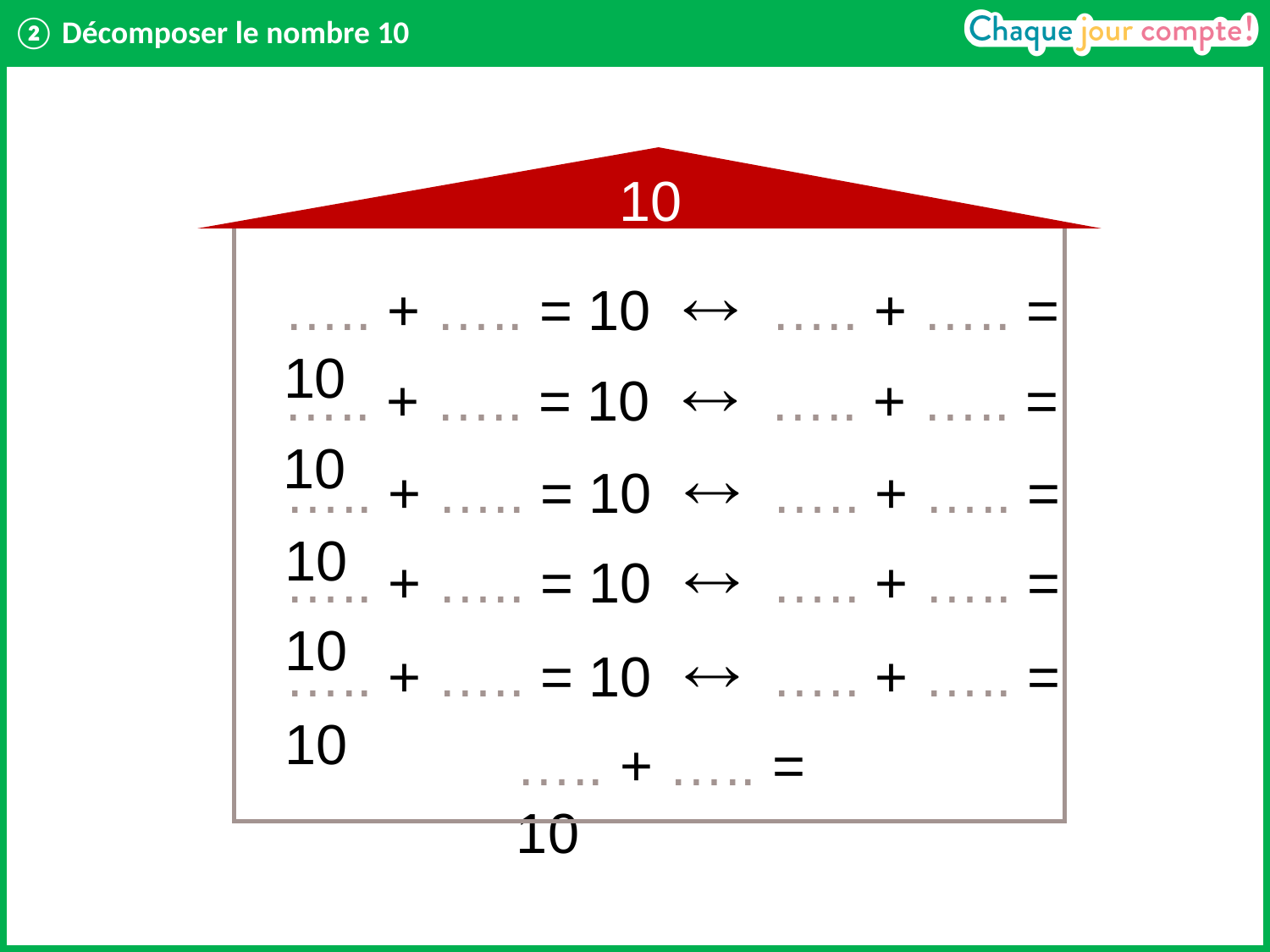

# ② Décomposer le nombre 10
10

….. + ….. = 10  ↔  ….. + ….. = 10

….. + ….. = 10  ↔  ….. + ….. = 10
….. + ….. = 10  ↔  ….. + ….. = 10
….. + ….. = 10  ↔  ….. + ….. = 10
….. + ….. = 10  ↔  ….. + ….. = 10
….. + ….. = 10
10